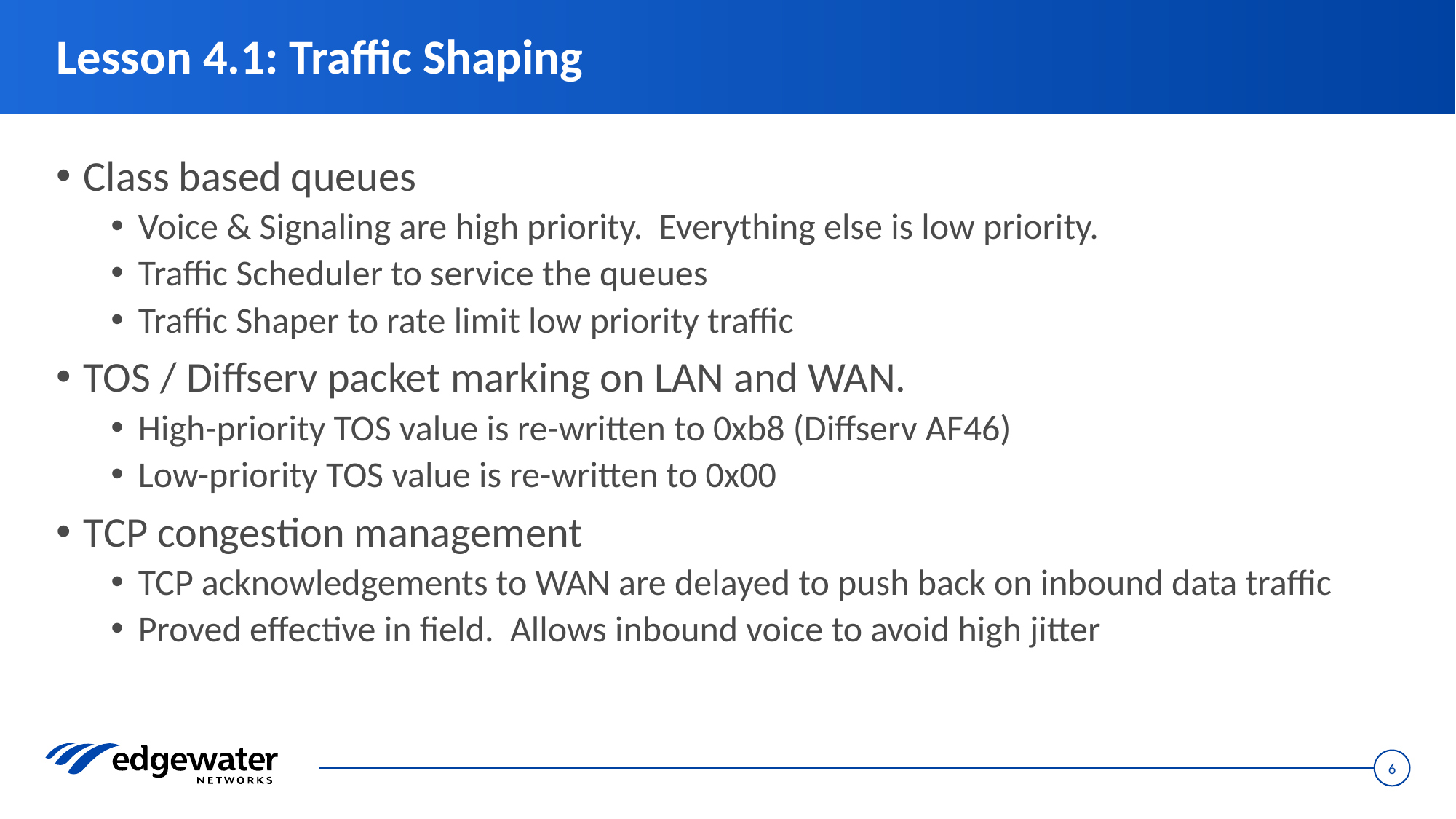

# Lesson 4.1: Traffic Shaping
Class based queues
Voice & Signaling are high priority.  Everything else is low priority.
Traffic Scheduler to service the queues
Traffic Shaper to rate limit low priority traffic
TOS / Diffserv packet marking on LAN and WAN.
High-priority TOS value is re-written to 0xb8 (Diffserv AF46)
Low-priority TOS value is re-written to 0x00
TCP congestion management
TCP acknowledgements to WAN are delayed to push back on inbound data traffic
Proved effective in field.  Allows inbound voice to avoid high jitter